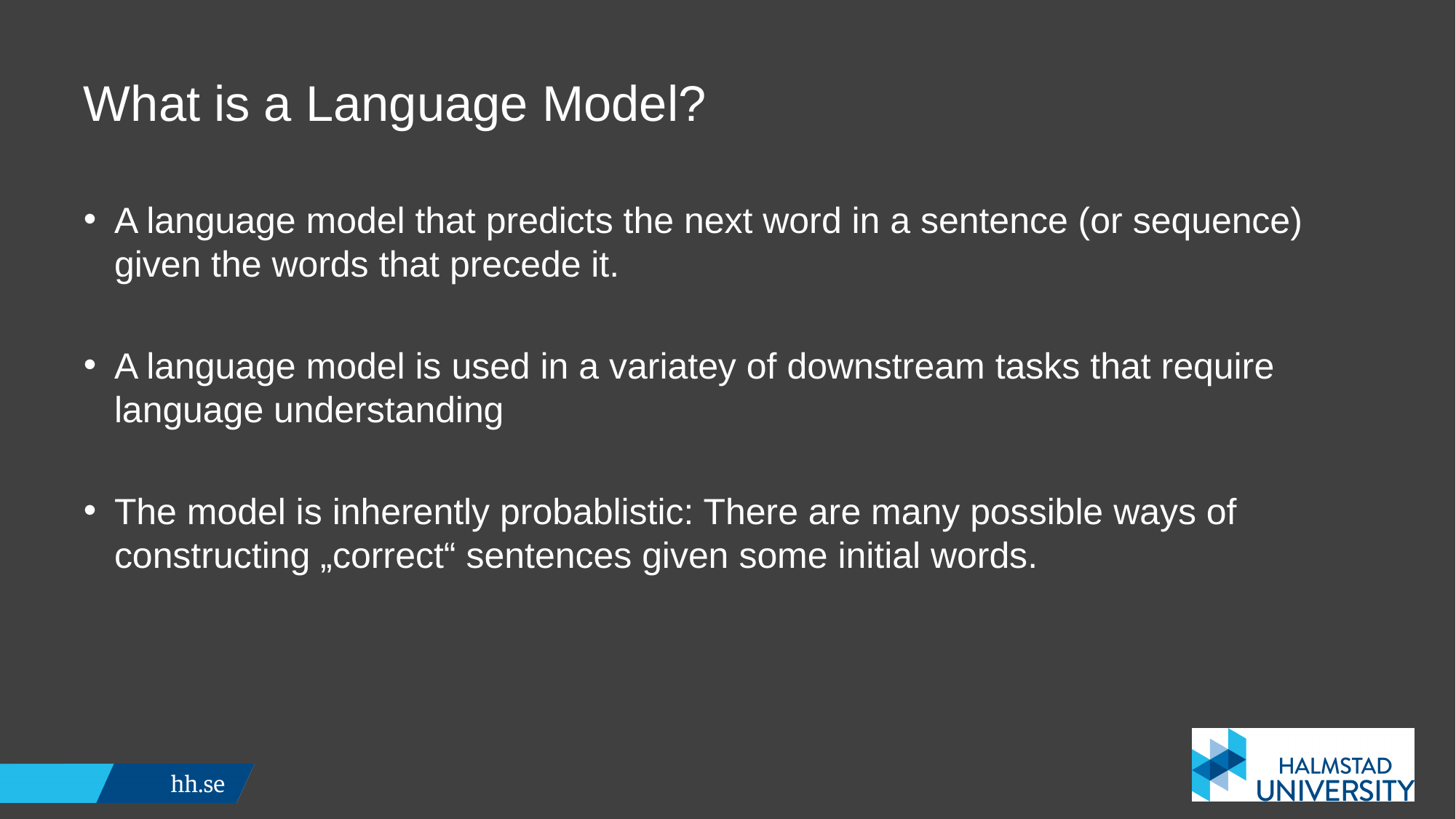

# What is a Language Model?
A language model that predicts the next word in a sentence (or sequence) given the words that precede it.

A language model is used in a variatey of downstream tasks that require language understanding

The model is inherently probablistic: There are many possible ways of constructing „correct“ sentences given some initial words.